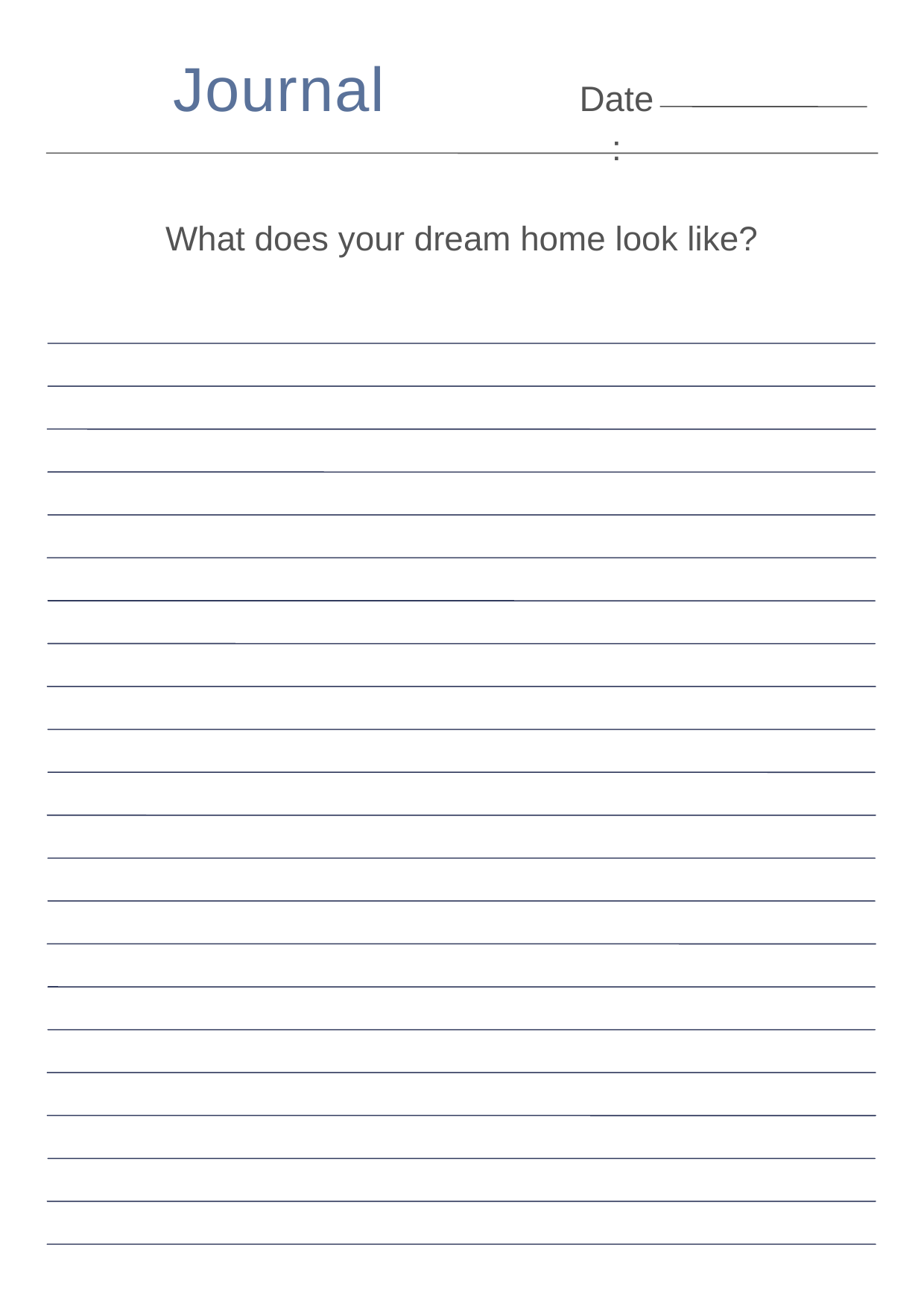

Journal
Date:

What does your dream home look like?